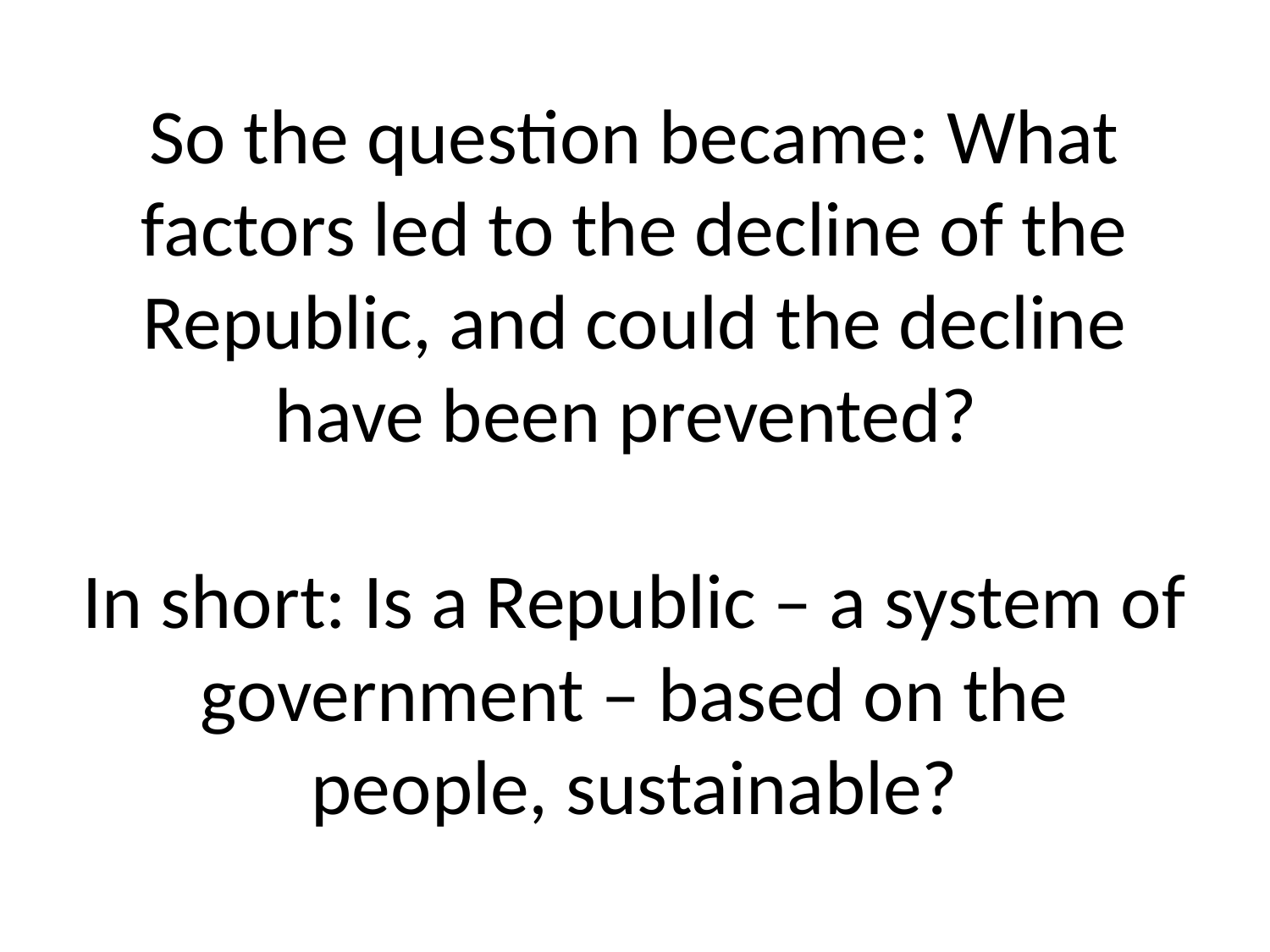

# So the question became: What factors led to the decline of the Republic, and could the decline have been prevented? In short: Is a Republic – a system of government – based on the people, sustainable?